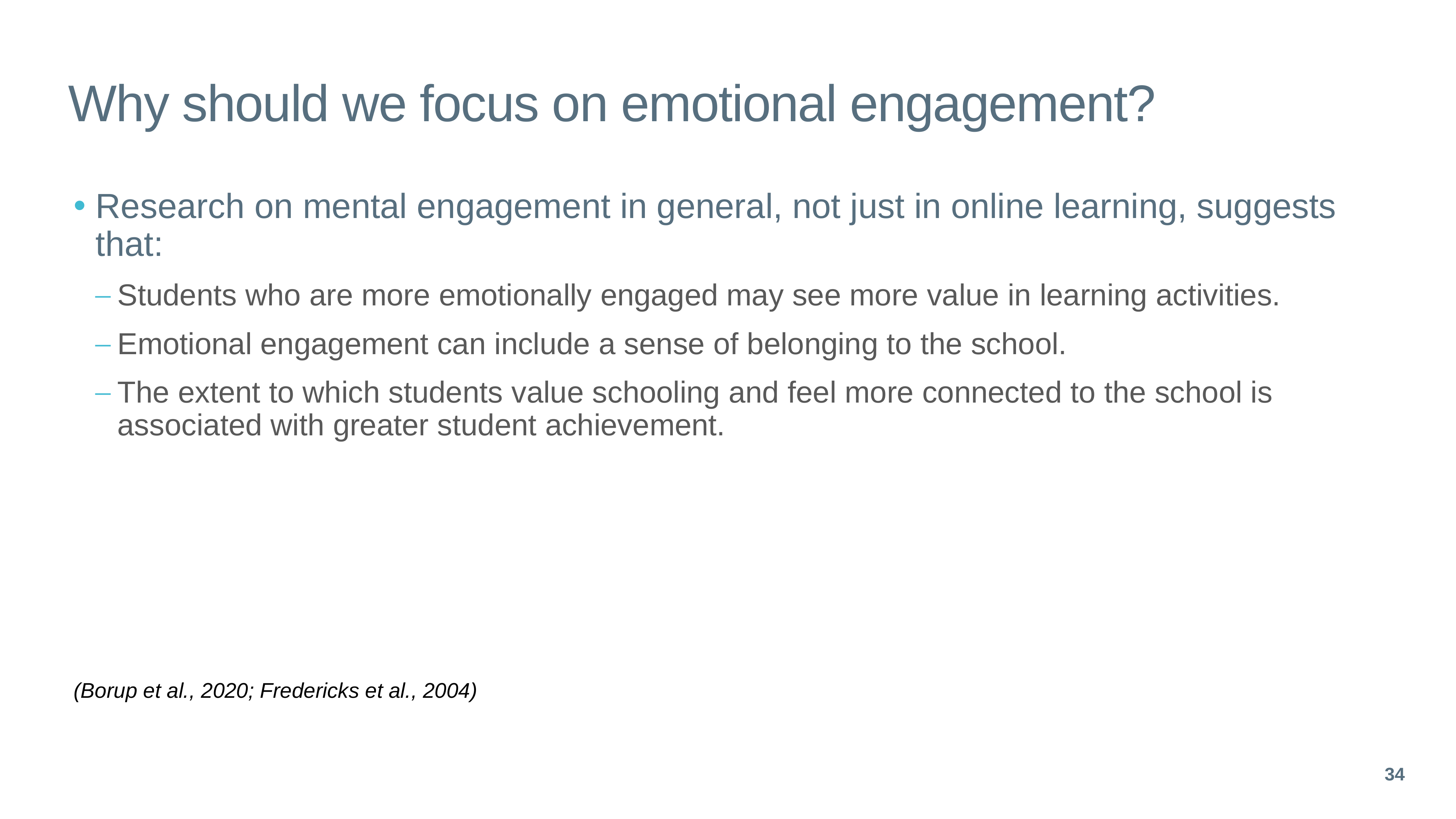

# Why should we focus on emotional engagement?
Research on mental engagement in general, not just in online learning, suggests that:
Students who are more emotionally engaged may see more value in learning activities.
Emotional engagement can include a sense of belonging to the school.
The extent to which students value schooling and feel more connected to the school is associated with greater student achievement.
(Borup et al., 2020; Fredericks et al., 2004)
34